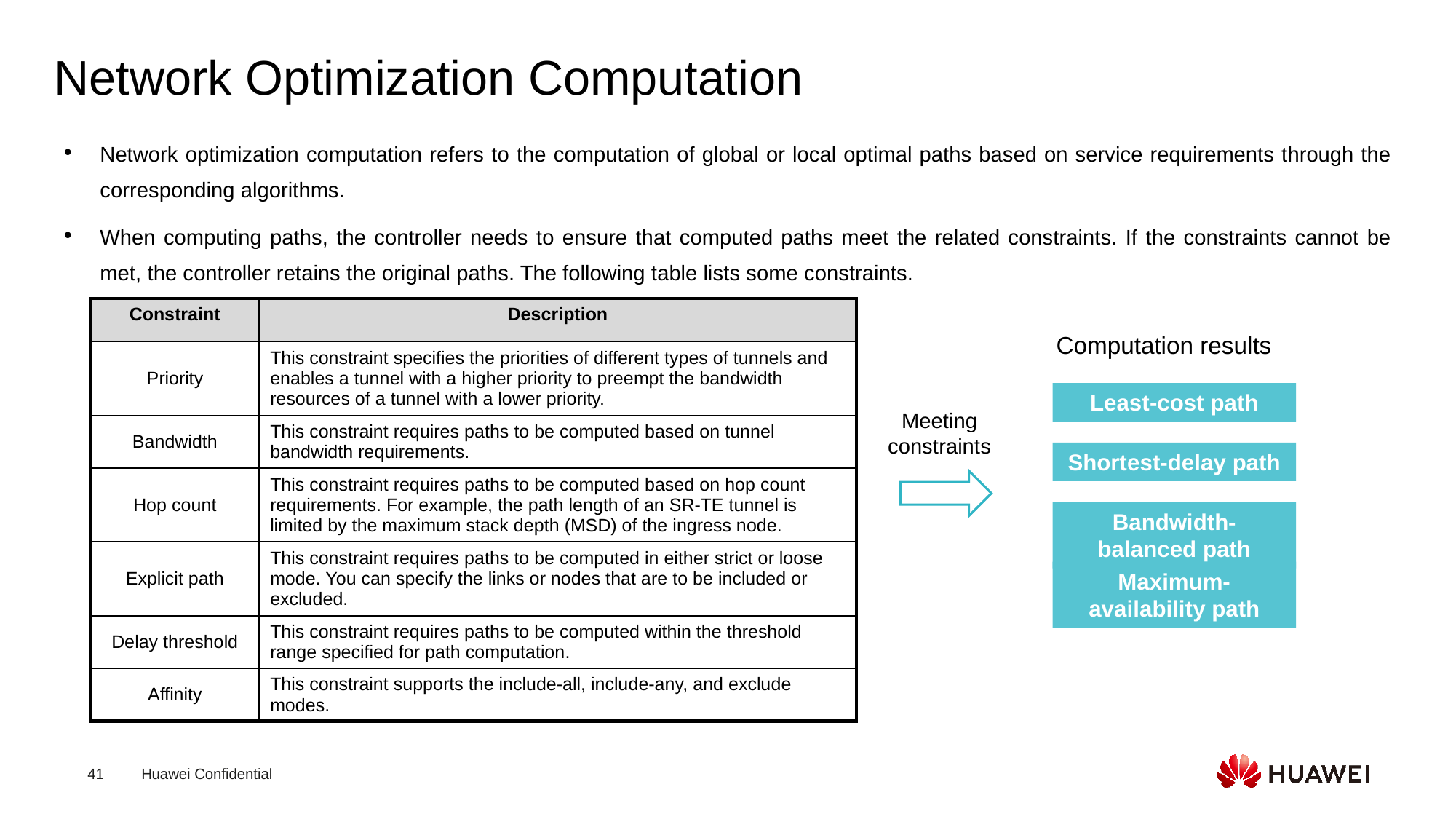

# Network Optimization Computation
Network optimization computation refers to the computation of global or local optimal paths based on service requirements through the corresponding algorithms.
When computing paths, the controller needs to ensure that computed paths meet the related constraints. If the constraints cannot be met, the controller retains the original paths. The following table lists some constraints.
| Constraint | Description |
| --- | --- |
| Priority | This constraint specifies the priorities of different types of tunnels and enables a tunnel with a higher priority to preempt the bandwidth resources of a tunnel with a lower priority. |
| Bandwidth | This constraint requires paths to be computed based on tunnel bandwidth requirements. |
| Hop count | This constraint requires paths to be computed based on hop count requirements. For example, the path length of an SR-TE tunnel is limited by the maximum stack depth (MSD) of the ingress node. |
| Explicit path | This constraint requires paths to be computed in either strict or loose mode. You can specify the links or nodes that are to be included or excluded. |
| Delay threshold | This constraint requires paths to be computed within the threshold range specified for path computation. |
| Affinity | This constraint supports the include-all, include-any, and exclude modes. |
Computation results
Least-cost path
Meeting constraints
Shortest-delay path

Bandwidth-balanced path
Maximum-availability path